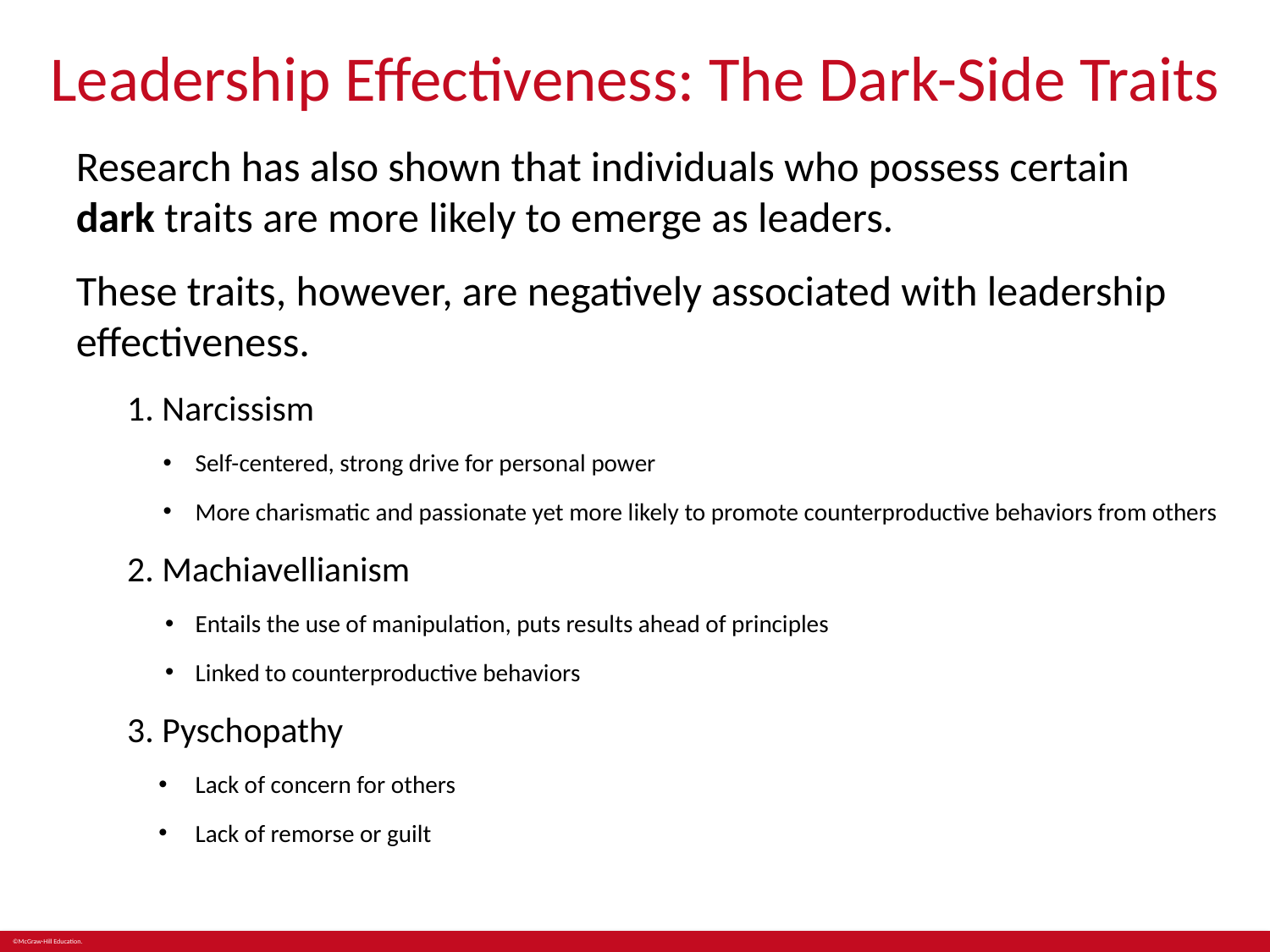

# Leadership Effectiveness: The Dark-Side Traits
Research has also shown that individuals who possess certain dark traits are more likely to emerge as leaders.
These traits, however, are negatively associated with leadership effectiveness.
1. Narcissism
Self-centered, strong drive for personal power
More charismatic and passionate yet more likely to promote counterproductive behaviors from others
2. Machiavellianism
Entails the use of manipulation, puts results ahead of principles
Linked to counterproductive behaviors
3. Pyschopathy
Lack of concern for others
Lack of remorse or guilt